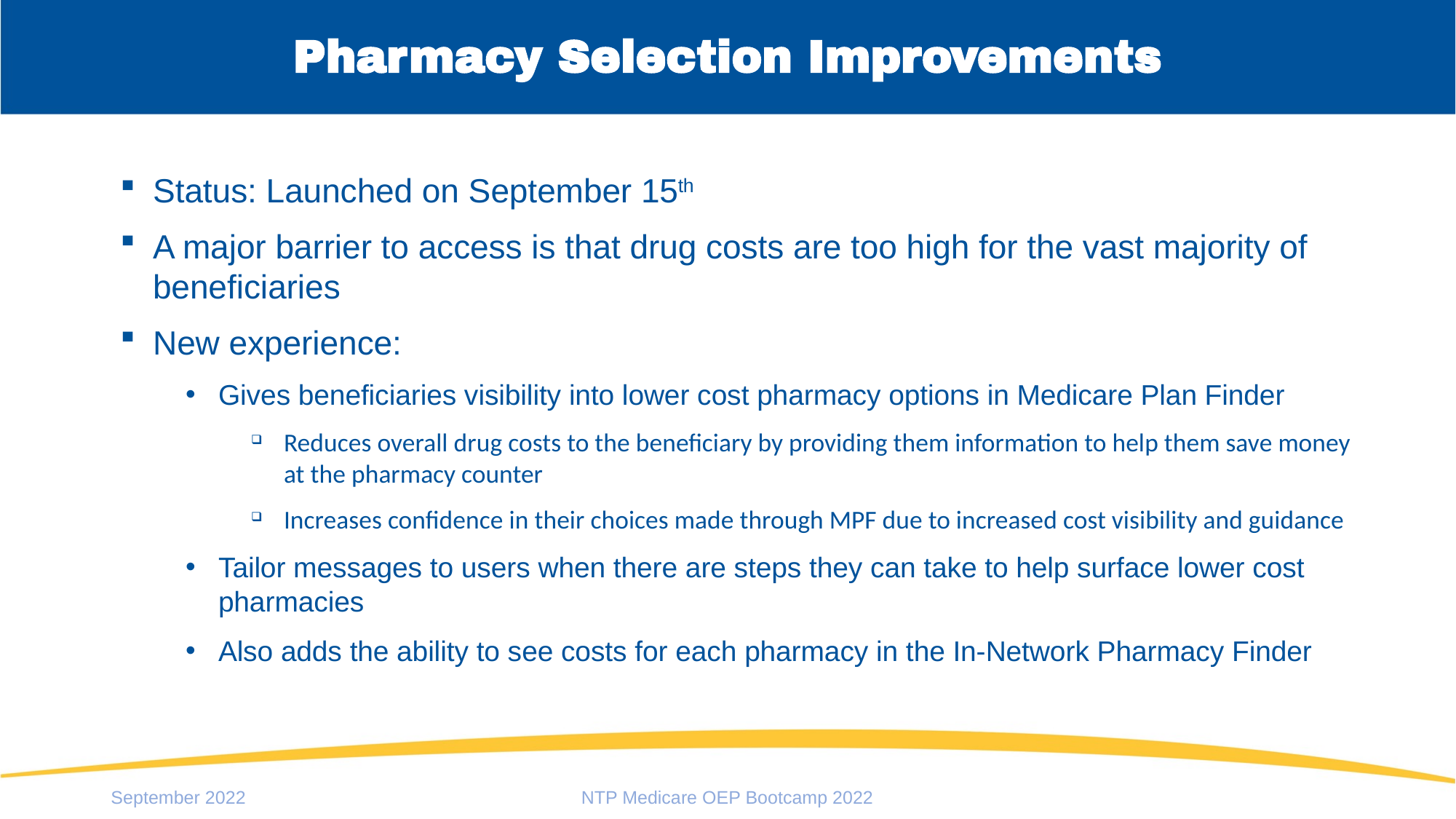

# Pharmacy Selection Improvements
Status: Launched on September 15th
A major barrier to access is that drug costs are too high for the vast majority of beneficiaries
New experience:
Gives beneficiaries visibility into lower cost pharmacy options in Medicare Plan Finder
Reduces overall drug costs to the beneficiary by providing them information to help them save money at the pharmacy counter
Increases confidence in their choices made through MPF due to increased cost visibility and guidance
Tailor messages to users when there are steps they can take to help surface lower cost pharmacies
Also adds the ability to see costs for each pharmacy in the In-Network Pharmacy Finder
September 2022
NTP Medicare OEP Bootcamp 2022